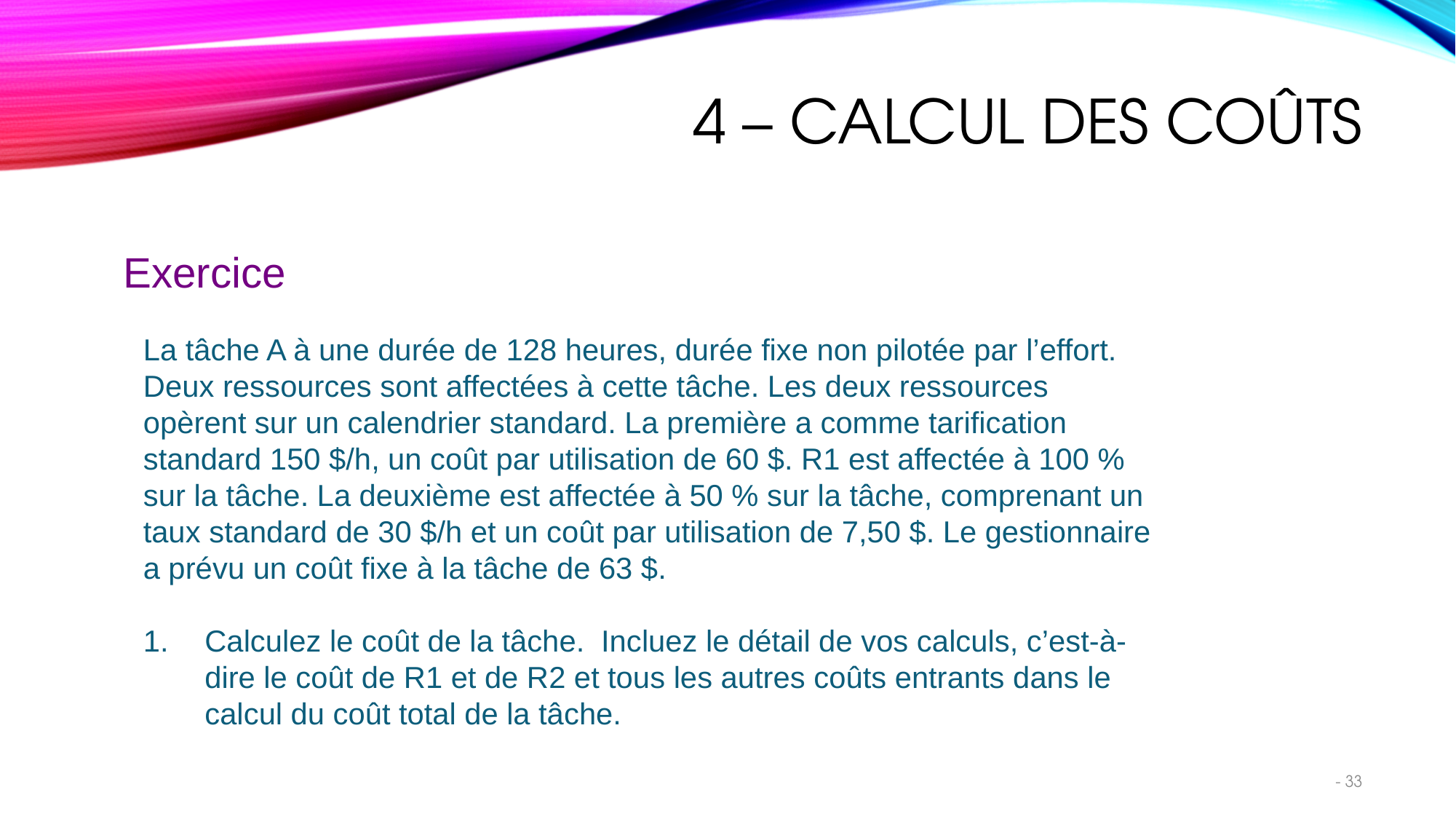

# 4 – Calcul des coûts
Exercice
La tâche A à une durée de 128 heures, durée fixe non pilotée par l’effort. Deux ressources sont affectées à cette tâche. Les deux ressources opèrent sur un calendrier standard. La première a comme tarification standard 150 $/h, un coût par utilisation de 60 $. R1 est affectée à 100 % sur la tâche. La deuxième est affectée à 50 % sur la tâche, comprenant un taux standard de 30 $/h et un coût par utilisation de 7,50 $. Le gestionnaire a prévu un coût fixe à la tâche de 63 $.

Calculez le coût de la tâche.  Incluez le détail de vos calculs, c’est-à-dire le coût de R1 et de R2 et tous les autres coûts entrants dans le calcul du coût total de la tâche.
33